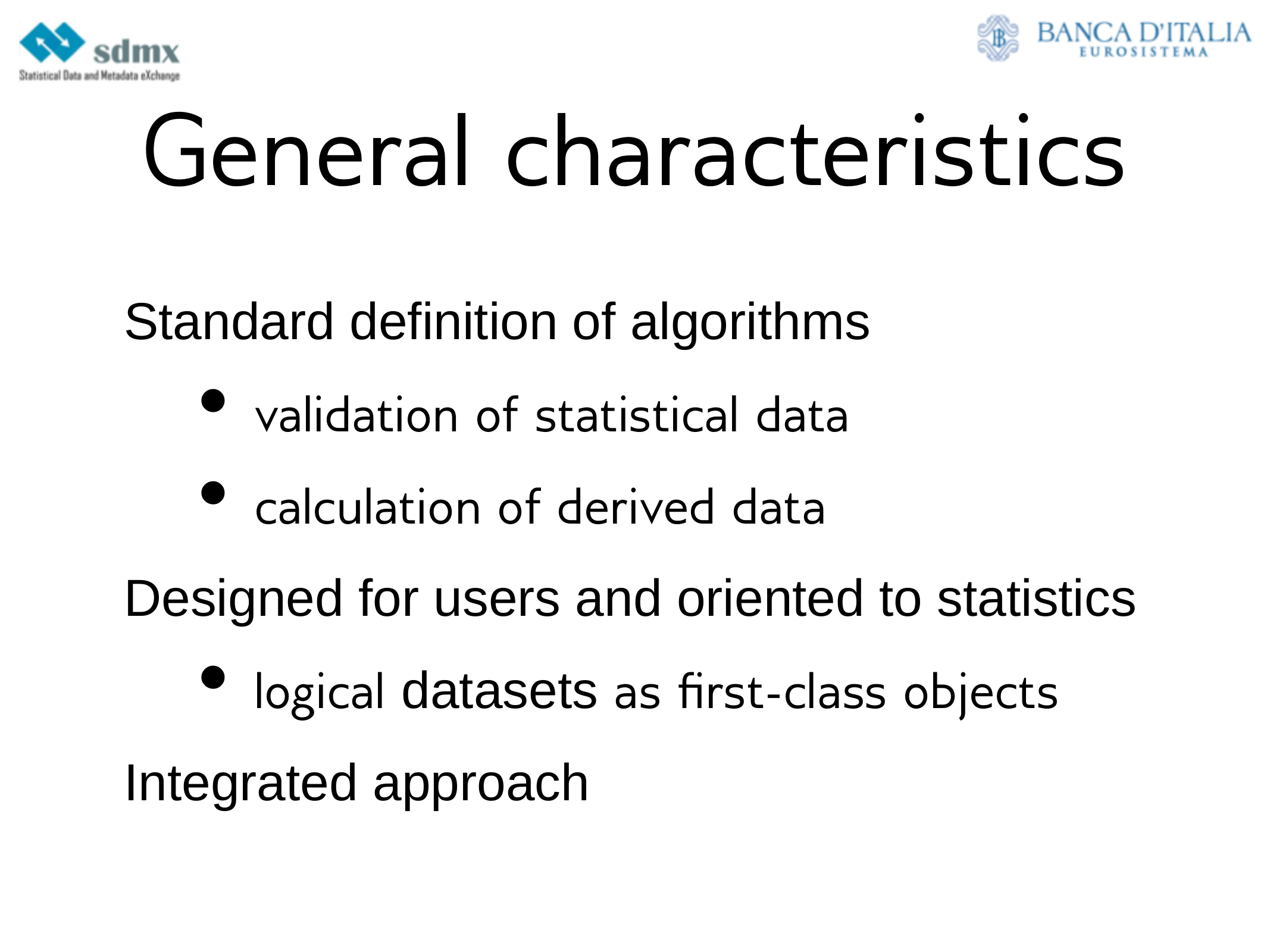

# General characteristics
Standard definition of algorithms
validation of statistical data
calculation of derived data
Designed for users and oriented to statistics
logical datasets as first-class objects
Integrated approach
17